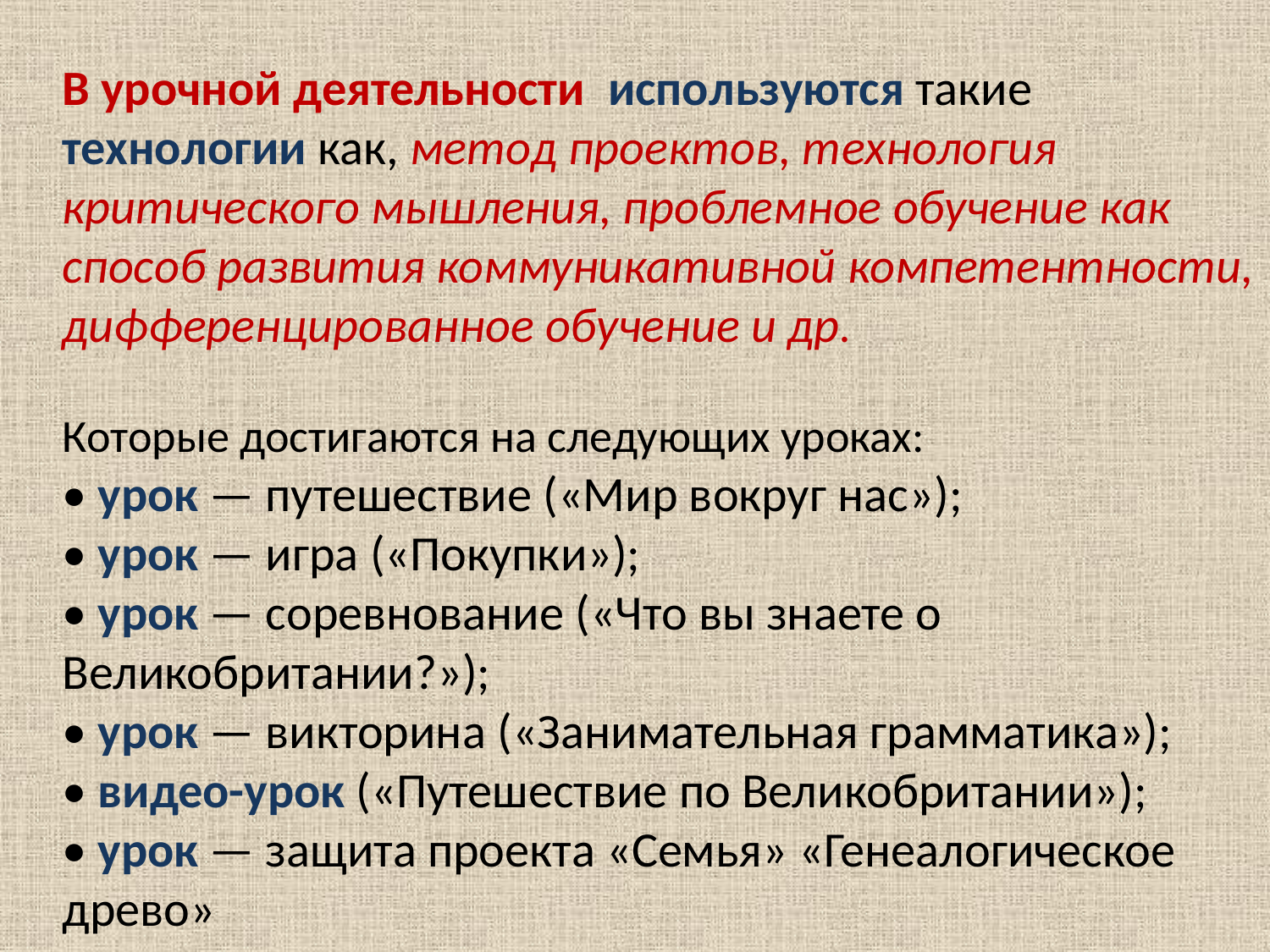

# В урочной деятельности  используются такие  технологии как, метод проектов, технология критического мышления, проблемное обучение как способ развития коммуникативной компетентности, дифференцированное обучение и др. Которые достигаются на следующих уроках: • урок — путешествие («Мир вокруг нас»); • урок — игра («Покупки»); • урок — соревнование («Что вы знаете о Великобритании?»); • урок — викторина («Занимательная грамматика»); • видео-урок («Путешествие по Великобритании»); • урок — защита проекта «Семья» «Генеалогическое древо»